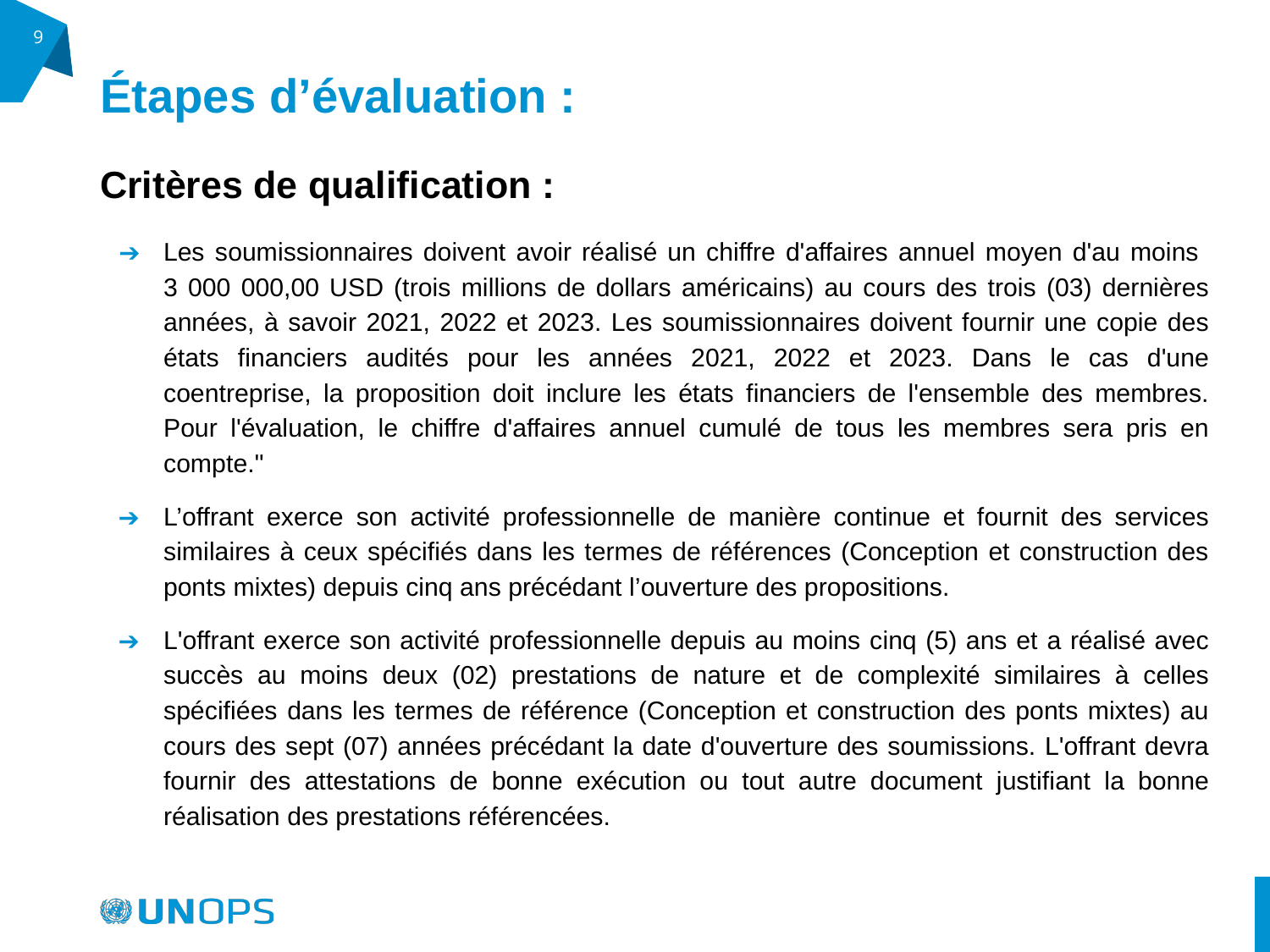

9
# Étapes d’évaluation :
Critères de qualification :

Les soumissionnaires doivent avoir réalisé un chiffre d'affaires annuel moyen d'au moins
3 000 000,00 USD (trois millions de dollars américains) au cours des trois (03) dernières années, à savoir 2021, 2022 et 2023. Les soumissionnaires doivent fournir une copie des états financiers audités pour les années 2021, 2022 et 2023. Dans le cas d'une coentreprise, la proposition doit inclure les états financiers de l'ensemble des membres. Pour l'évaluation, le chiffre d'affaires annuel cumulé de tous les membres sera pris en compte."
L’offrant exerce son activité professionnelle de manière continue et fournit des services similaires à ceux spécifiés dans les termes de références (Conception et construction des ponts mixtes) depuis cinq ans précédant l’ouverture des propositions.
L'offrant exerce son activité professionnelle depuis au moins cinq (5) ans et a réalisé avec succès au moins deux (02) prestations de nature et de complexité similaires à celles spécifiées dans les termes de référence (Conception et construction des ponts mixtes) au cours des sept (07) années précédant la date d'ouverture des soumissions. L'offrant devra fournir des attestations de bonne exécution ou tout autre document justifiant la bonne réalisation des prestations référencées.